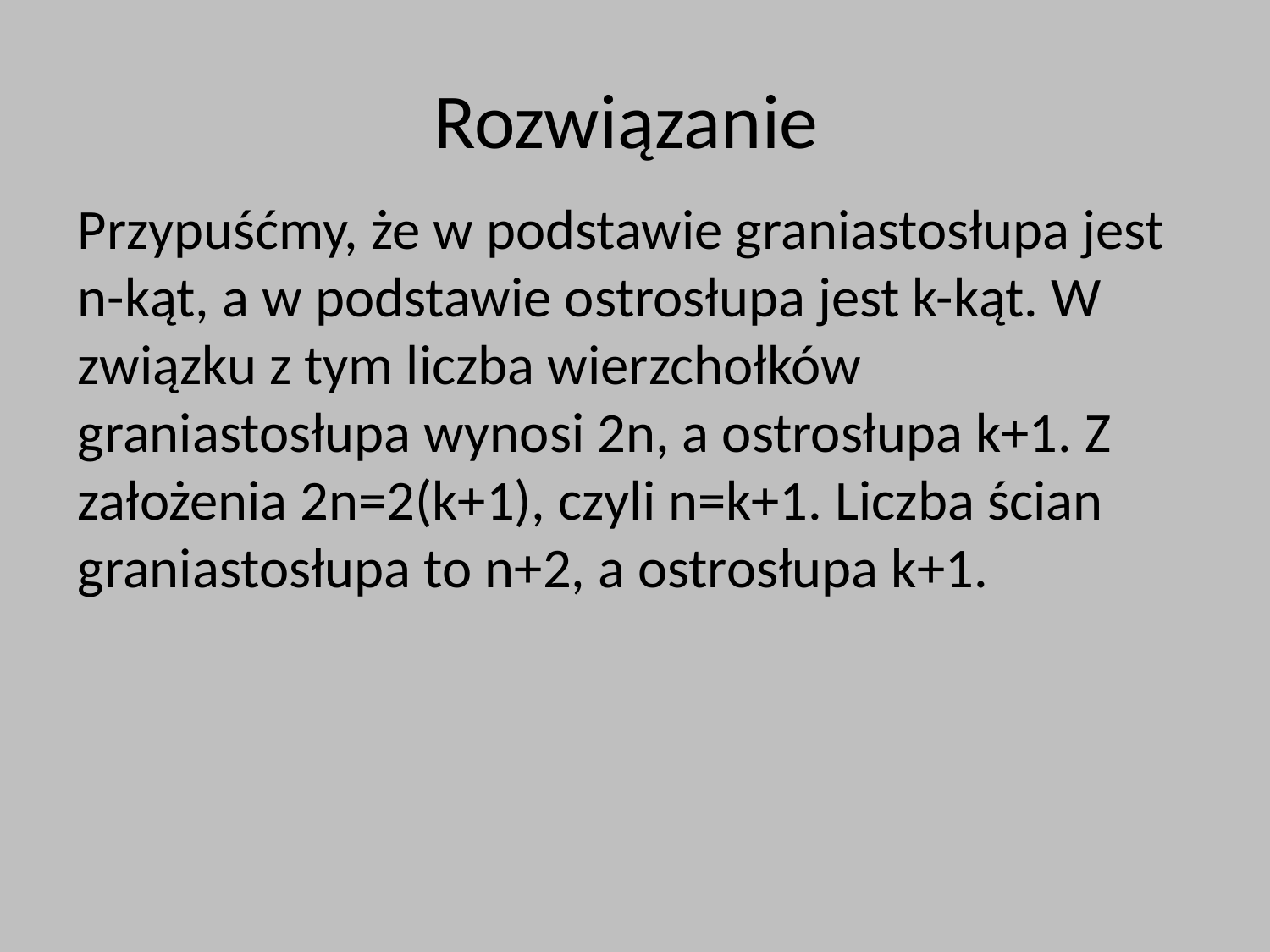

# Rozwiązanie
Przypuśćmy, że w podstawie graniastosłupa jest n-kąt, a w podstawie ostrosłupa jest k-kąt. W związku z tym liczba wierzchołków graniastosłupa wynosi 2n, a ostrosłupa k+1. Z założenia 2n=2(k+1), czyli n=k+1. Liczba ścian graniastosłupa to n+2, a ostrosłupa k+1.